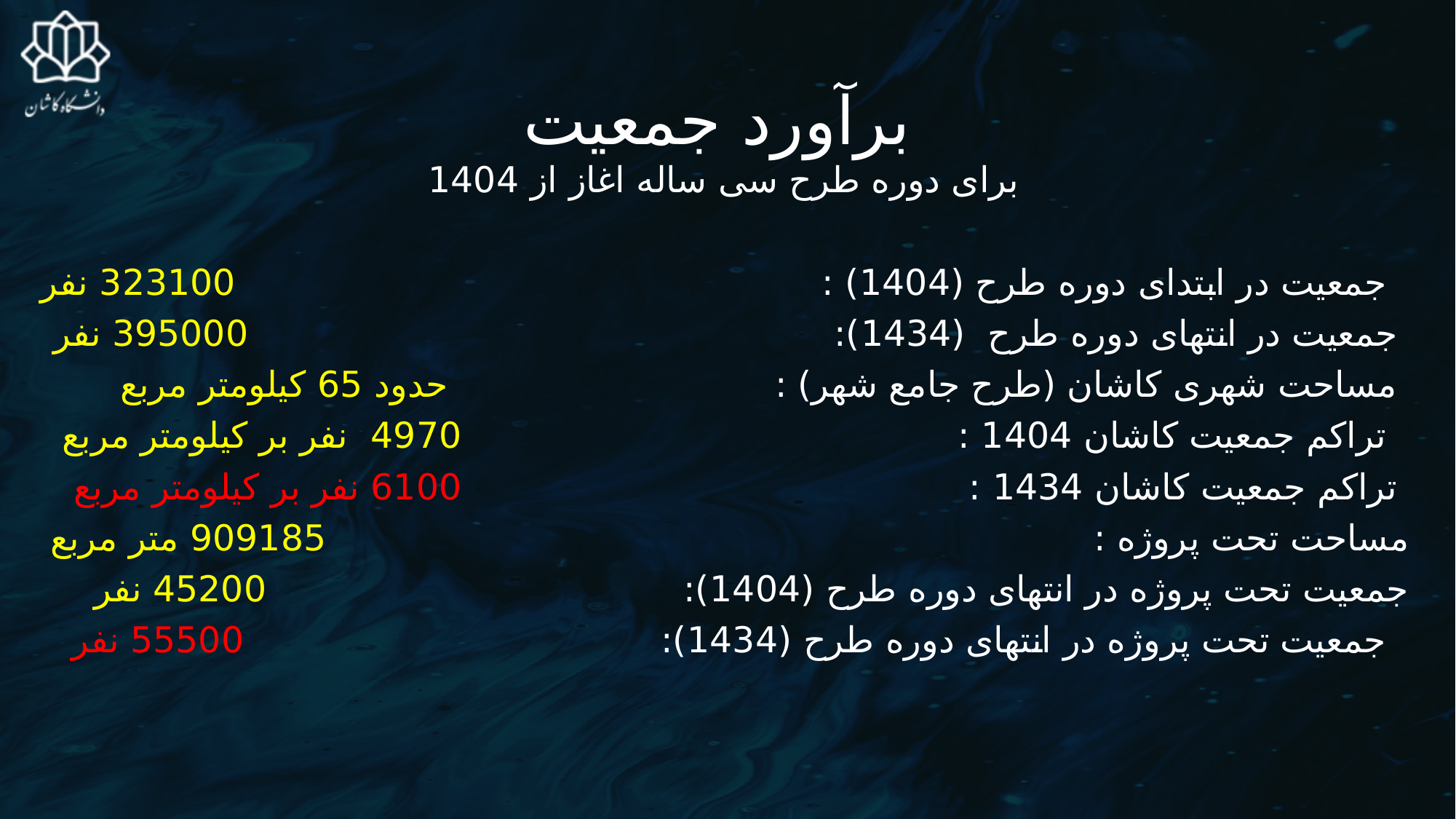

# برآورد جمعيت
برای دوره طرح سی ساله اغاز از 1404

جمعیت در ابتدای دوره طرح (1404) :                                                    323100 نفر
جمعیت در انتهای دوره طرح  (1434):                                                    395000 نفر
مساحت شهری کاشان (طرح جامع شهر) :                             حدود 65 کیلومتر مربع
تراکم جمعیت کاشان 1404 :                                            4970  نفر بر کیلومتر مربع
تراکم جمعیت کاشان 1434 :                                             6100 نفر بر کیلومتر مربع
مساحت تحت پروژه :                                                                    909185 متر مربع
جمعیت تحت پروژه در انتهای دوره طرح (1404):                                     45200 نفر
جمعیت تحت پروژه در انتهای دوره طرح (1434):                                     55500 نفر